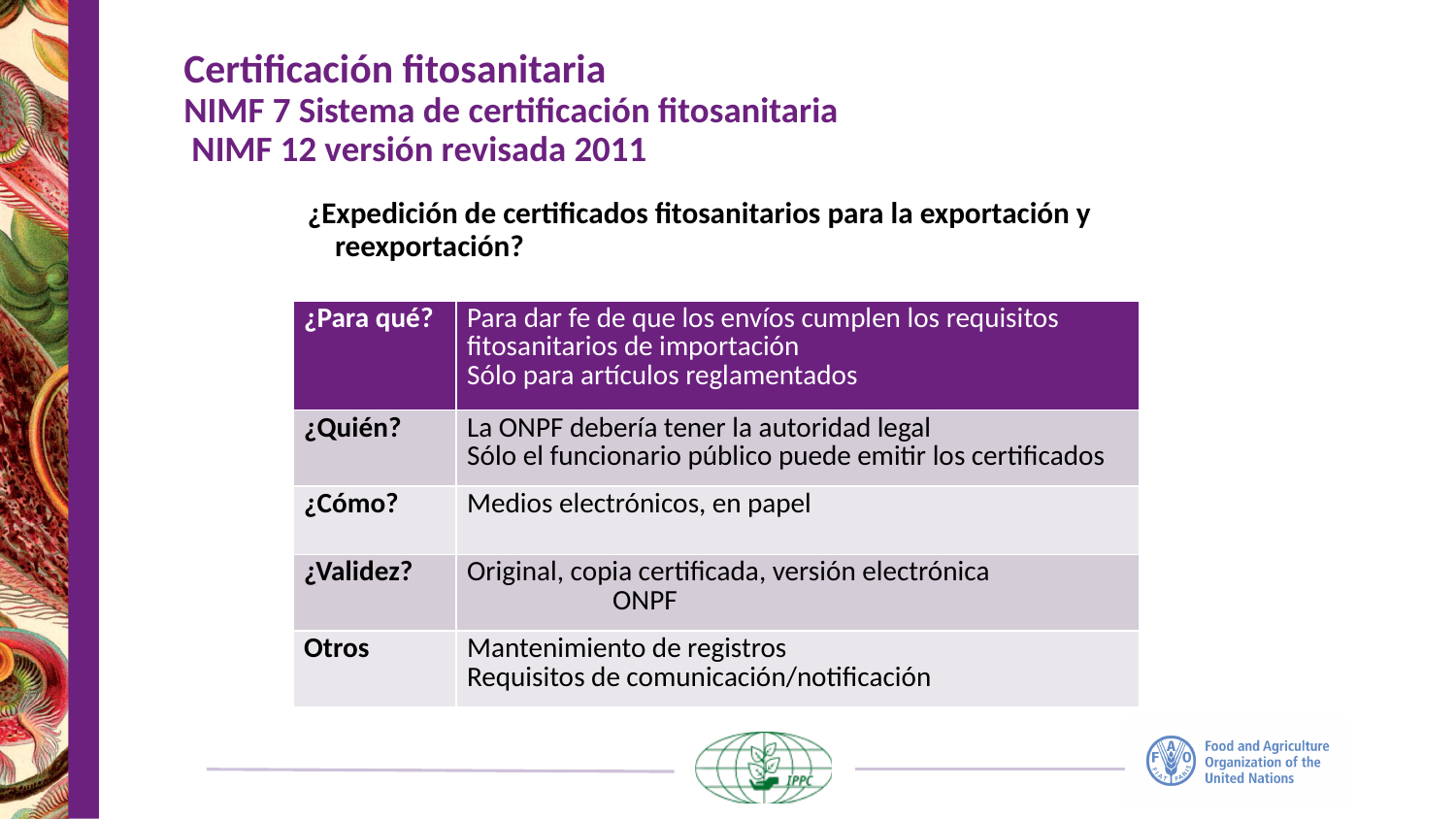

# Certificación fitosanitaria NIMF 7 Sistema de certificación fitosanitaria NIMF 12 versión revisada 2011
¿Expedición de certificados fitosanitarios para la exportación y reexportación?

| ¿Para qué? | Para dar fe de que los envíos cumplen los requisitos fitosanitarios de importación Sólo para artículos reglamentados |
| --- | --- |
| ¿Quién? | La ONPF debería tener la autoridad legal Sólo el funcionario público puede emitir los certificados |
| ¿Cómo? | Medios electrónicos, en papel |
| ¿Validez? | Original, copia certificada, versión electrónica ONPF |
| Otros | Mantenimiento de registros Requisitos de comunicación/notificación |